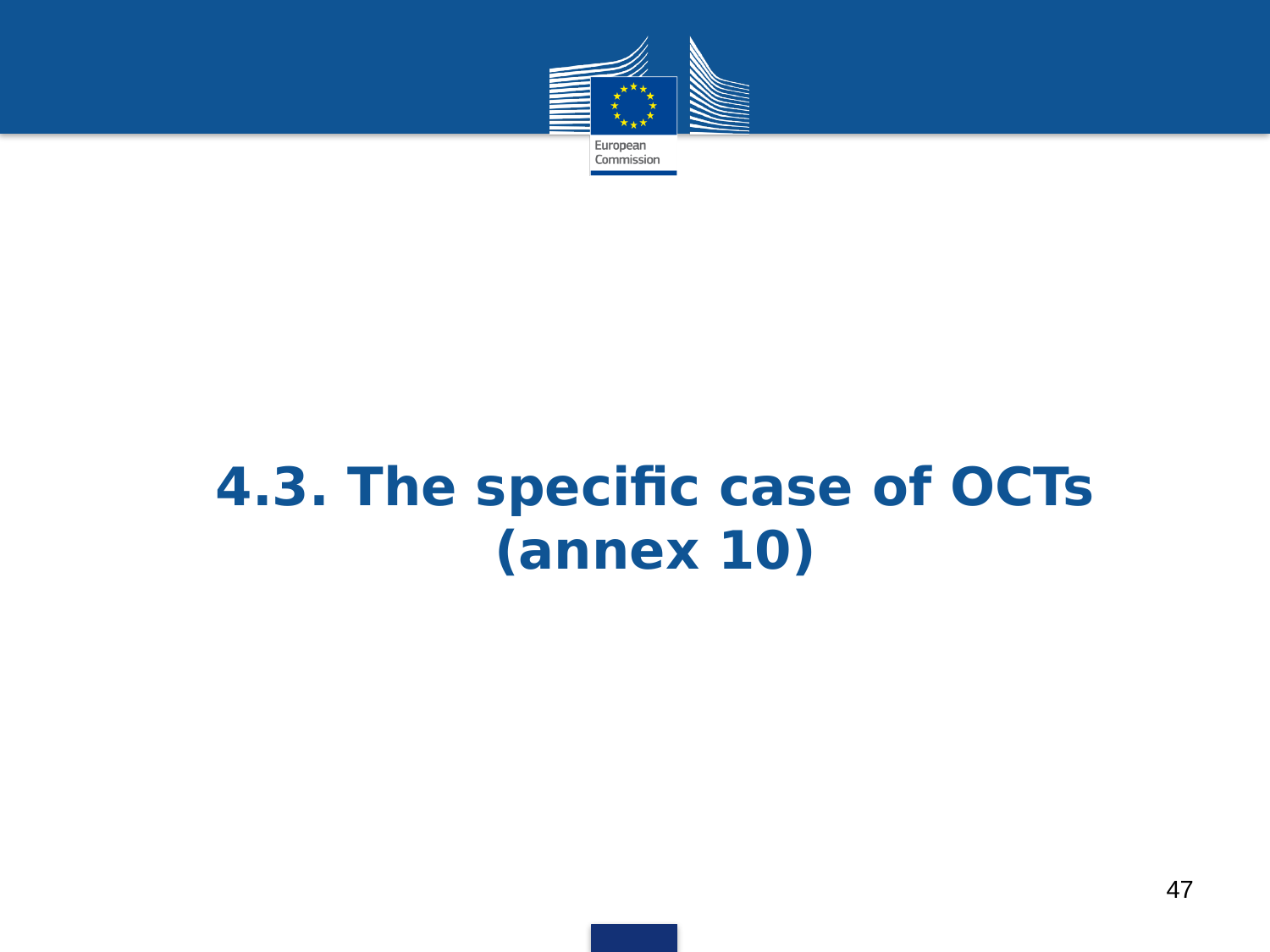

# 4.3. The specific case of OCTs (annex 10)
47